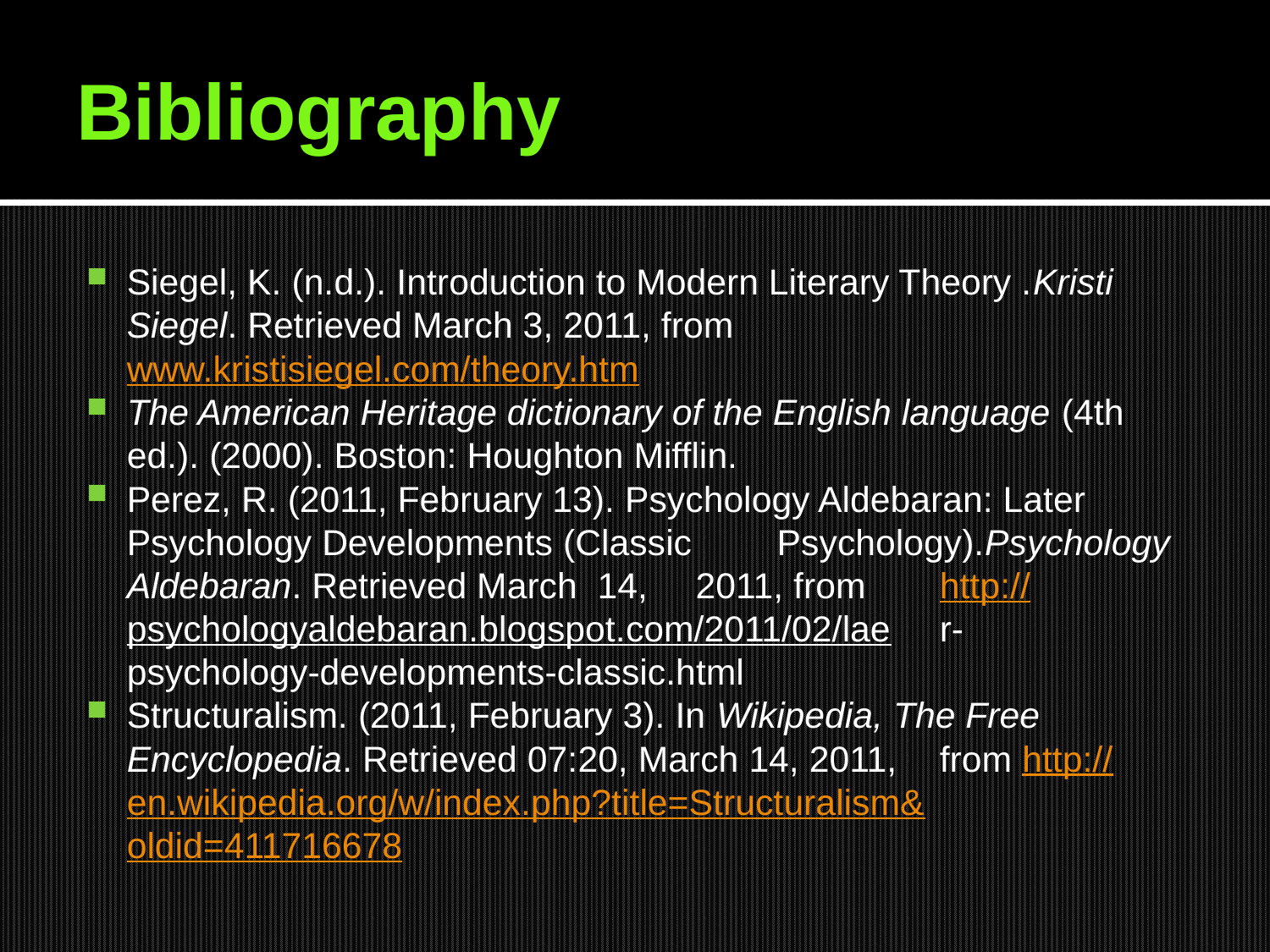

# Bibliography
Siegel, K. (n.d.). Introduction to Modern Literary Theory .Kristi 	Siegel. Retrieved March 3, 2011, from 	www.kristisiegel.com/theory.htm
The American Heritage dictionary of the English language (4th 	ed.). (2000). Boston: Houghton Mifflin.
Perez, R. (2011, February 13). Psychology Aldebaran: Later 	Psychology Developments (Classic 	Psychology).Psychology Aldebaran. Retrieved March  14, 	2011, from 	http://psychologyaldebaran.blogspot.com/2011/02/lae	r-	psychology-developments-classic.html
Structuralism. (2011, February 3). In Wikipedia, The Free 	Encyclopedia. Retrieved 07:20, March 14, 2011, 	from http://en.wikipedia.org/w/index.php?title=Structuralism	&oldid=411716678